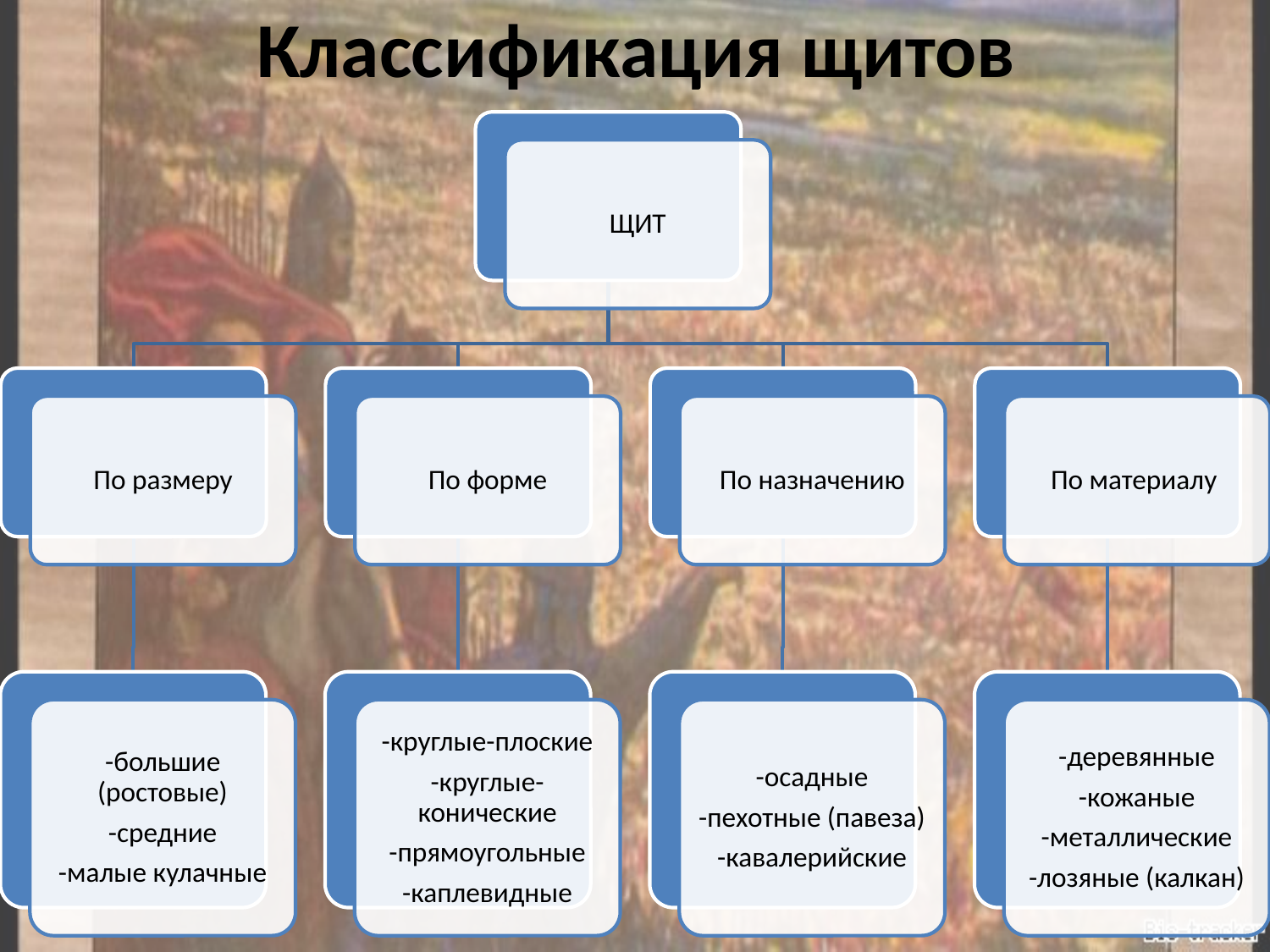

# Классификация щитов
ЩИТ
По размеру
-большие (ростовые)
-средние
-малые кулачные
По форме
-круглые-плоские
-круглые-конические
-прямоугольные
-каплевидные
По назначению
-осадные
-пехотные (павеза)
-кавалерийские
По материалу
-деревянные
-кожаные
-металлические
-лозяные (калкан)